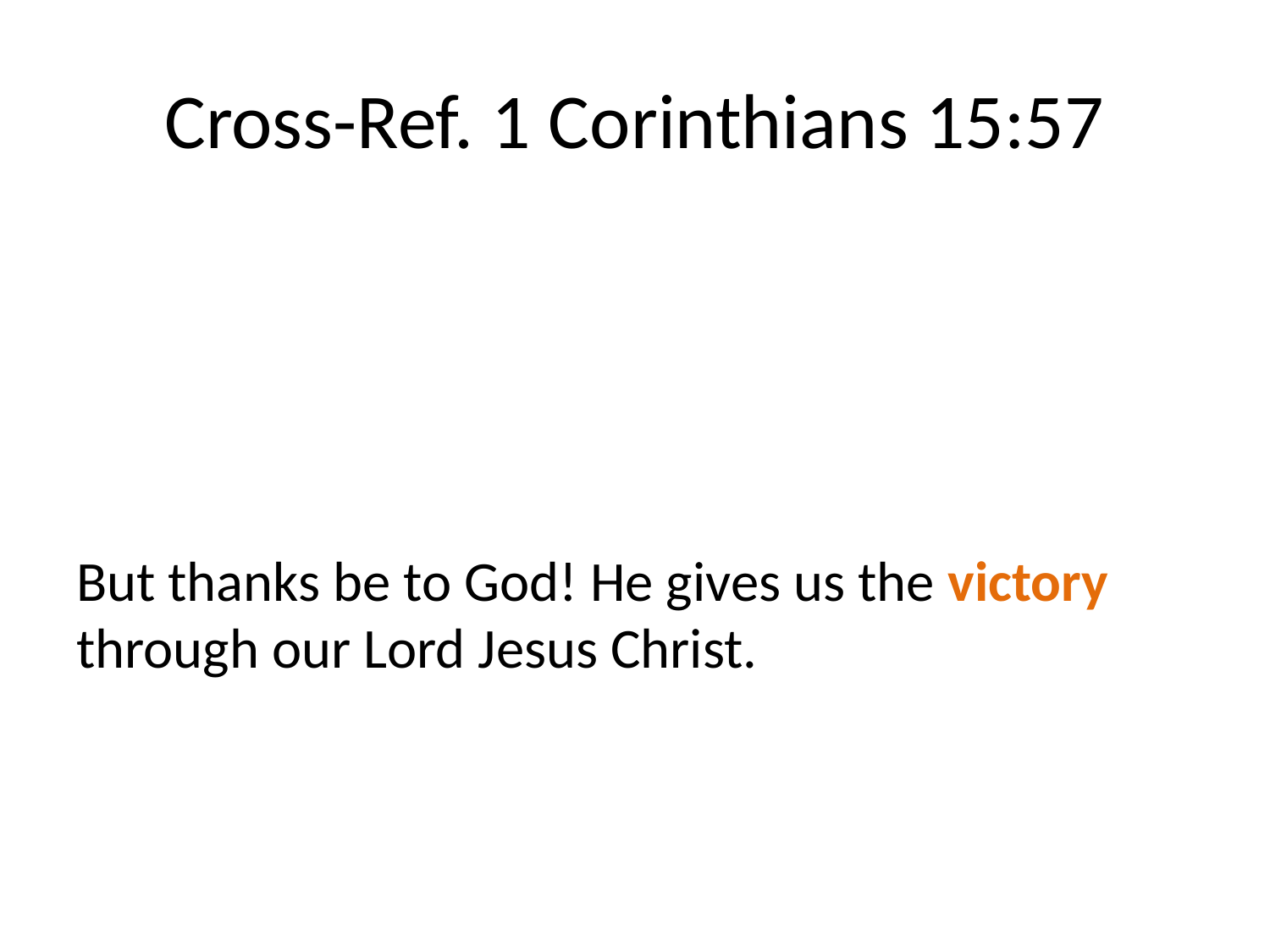

# Cross-Ref. 1 Corinthians 15:57

But thanks be to God! He gives us the victory through our Lord Jesus Christ.